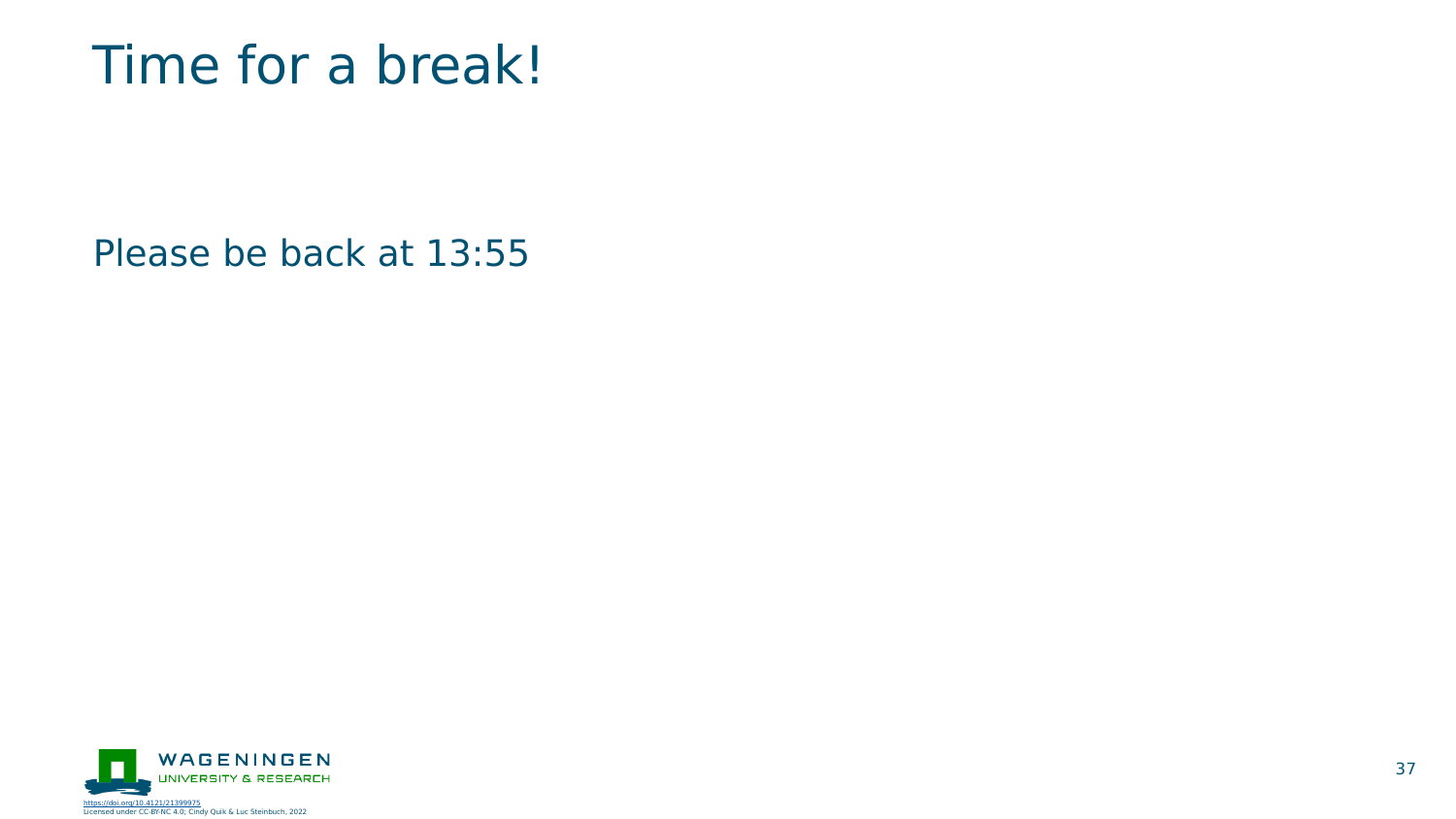

# Time for a break!
Please be back at 13:55
37